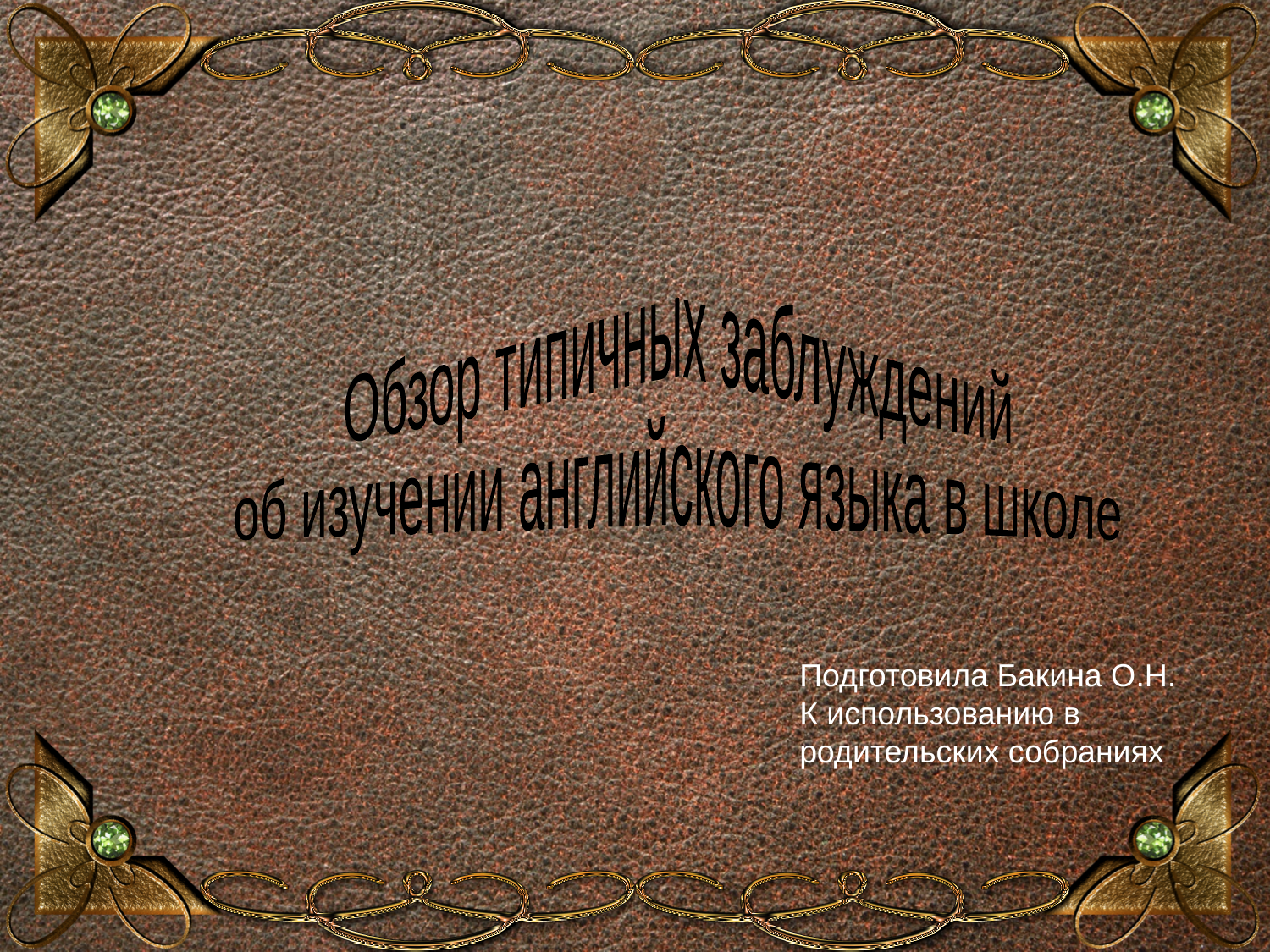

Обзор типичных заблуждений
об изучении английского языка в школе
Подготовила Бакина О.Н.
К использованию в родительских собраниях